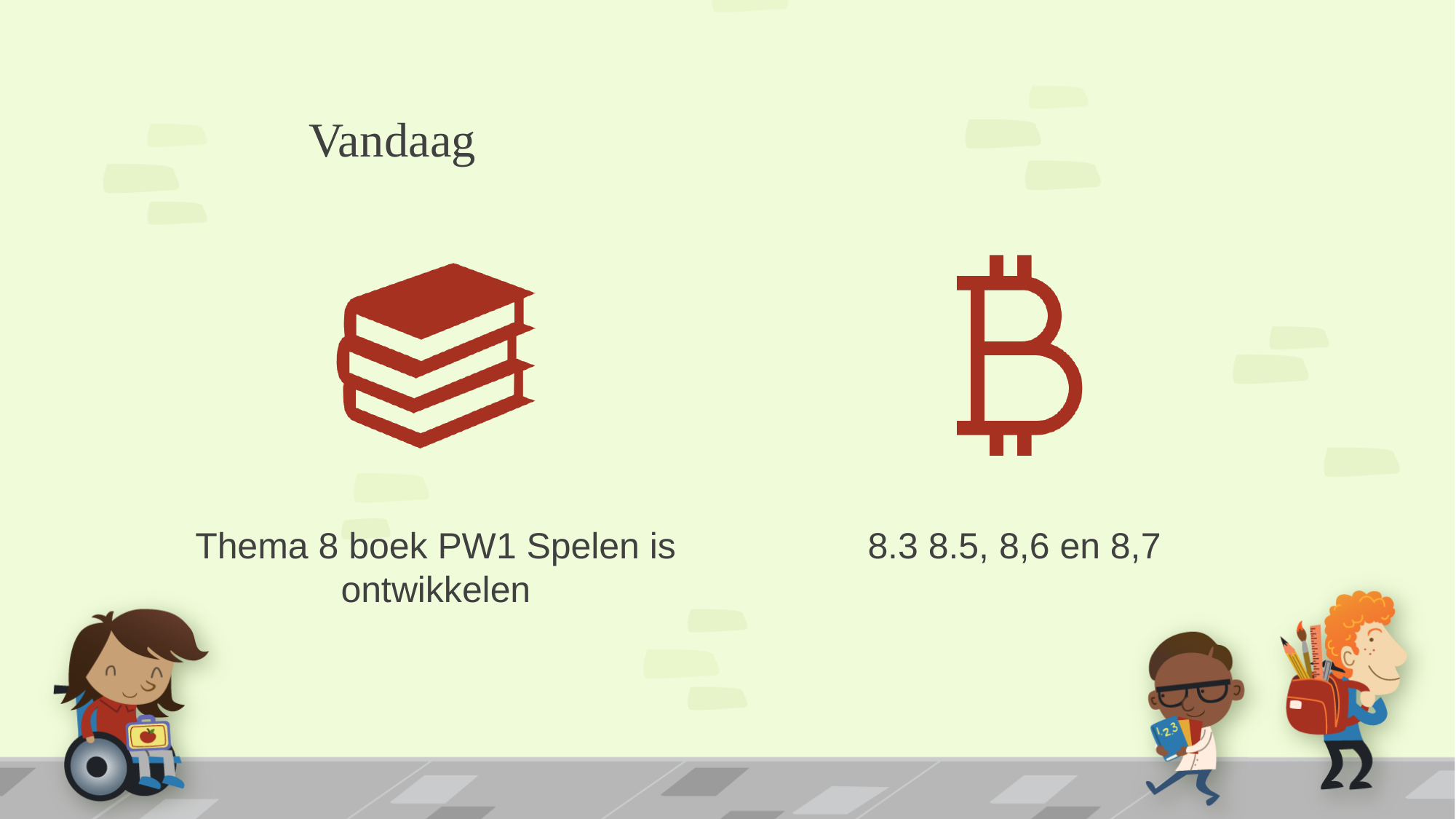

# Vandaag
Thema 8 boek PW1 Spelen is ontwikkelen
8.3 8.5, 8,6 en 8,7